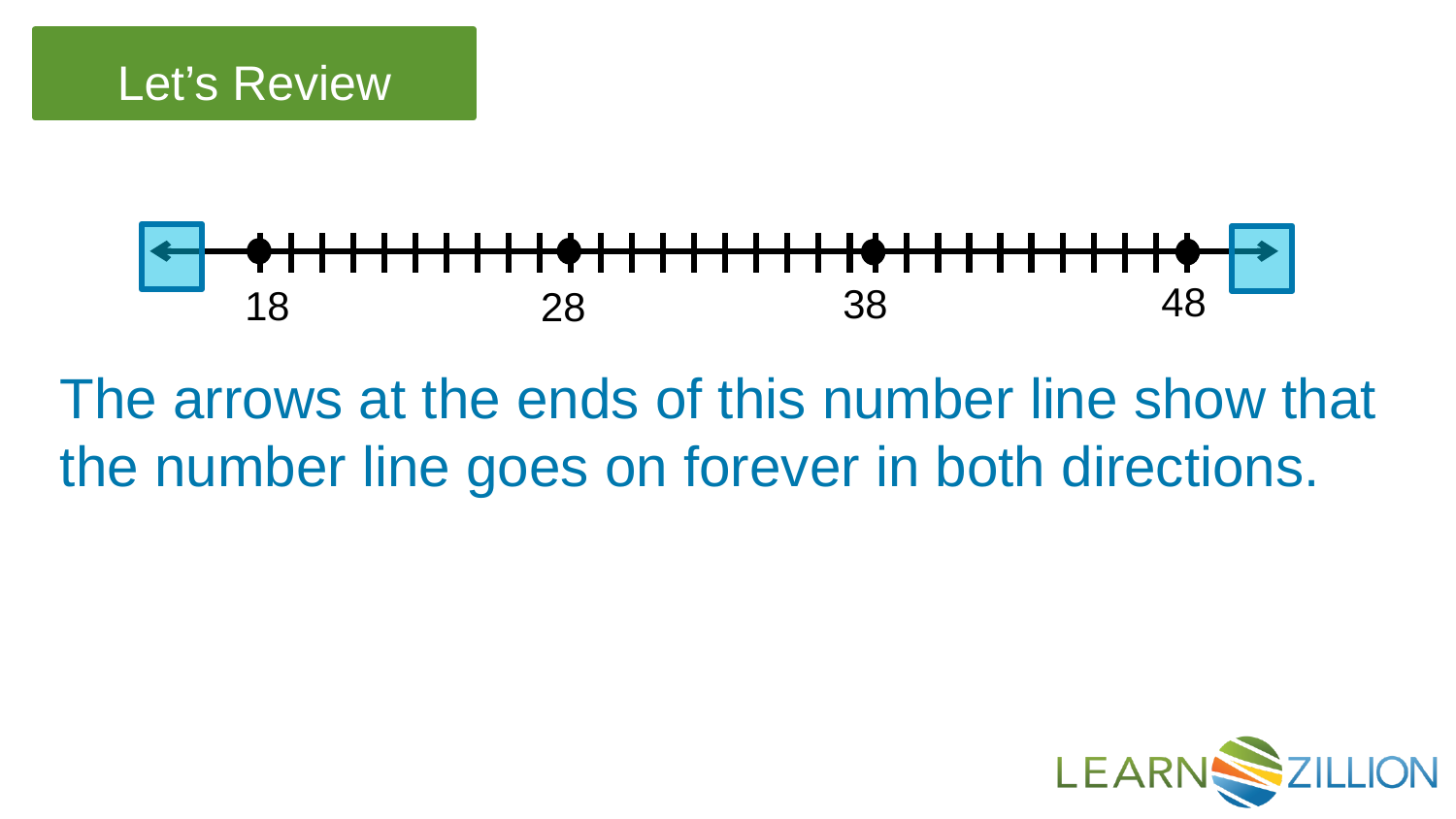

48
38
18
28
The arrows at the ends of this number line show that the number line goes on forever in both directions.